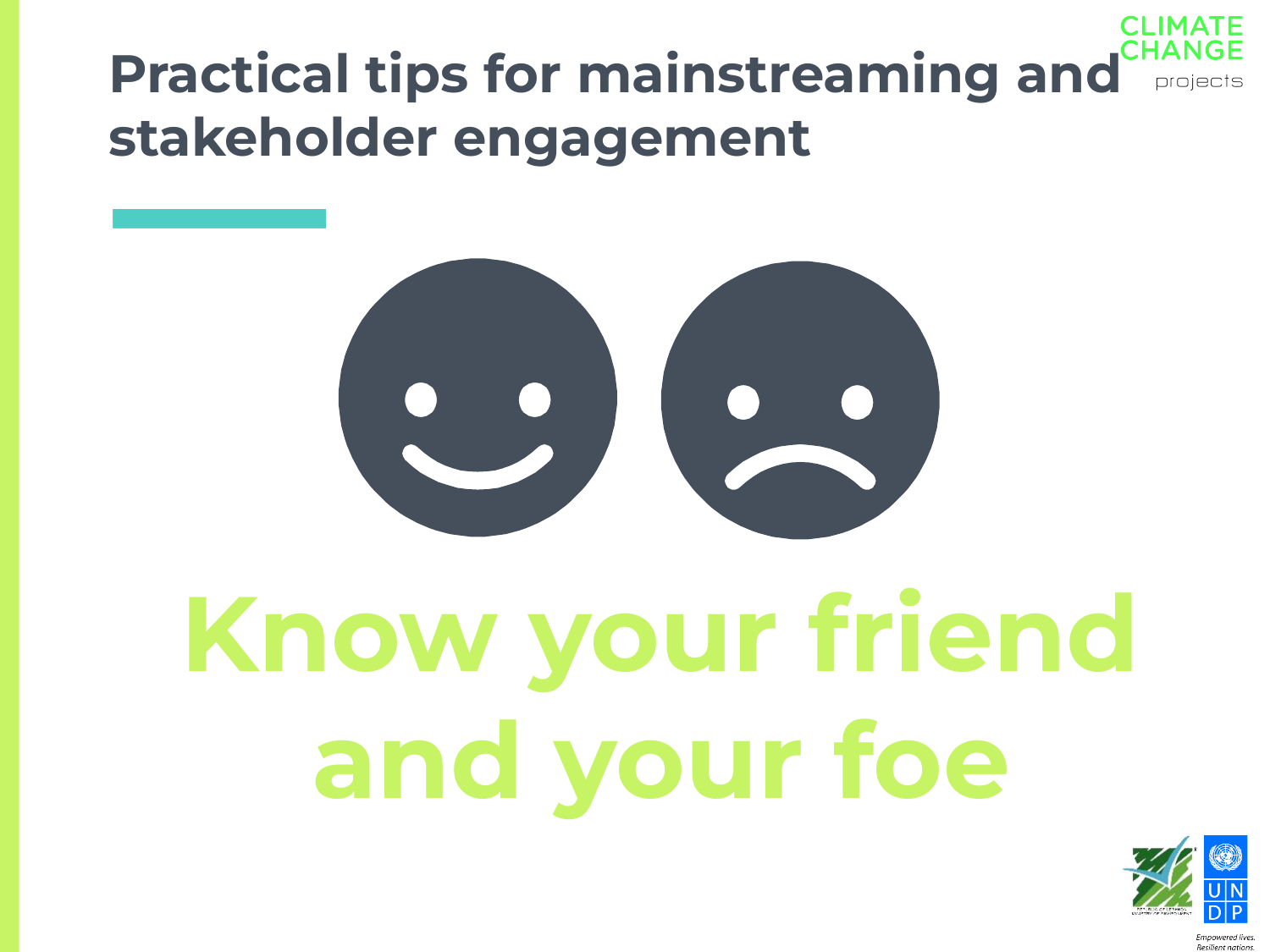

# Practical tips for mainstreaming and stakeholder engagement

Know your friend and your foe